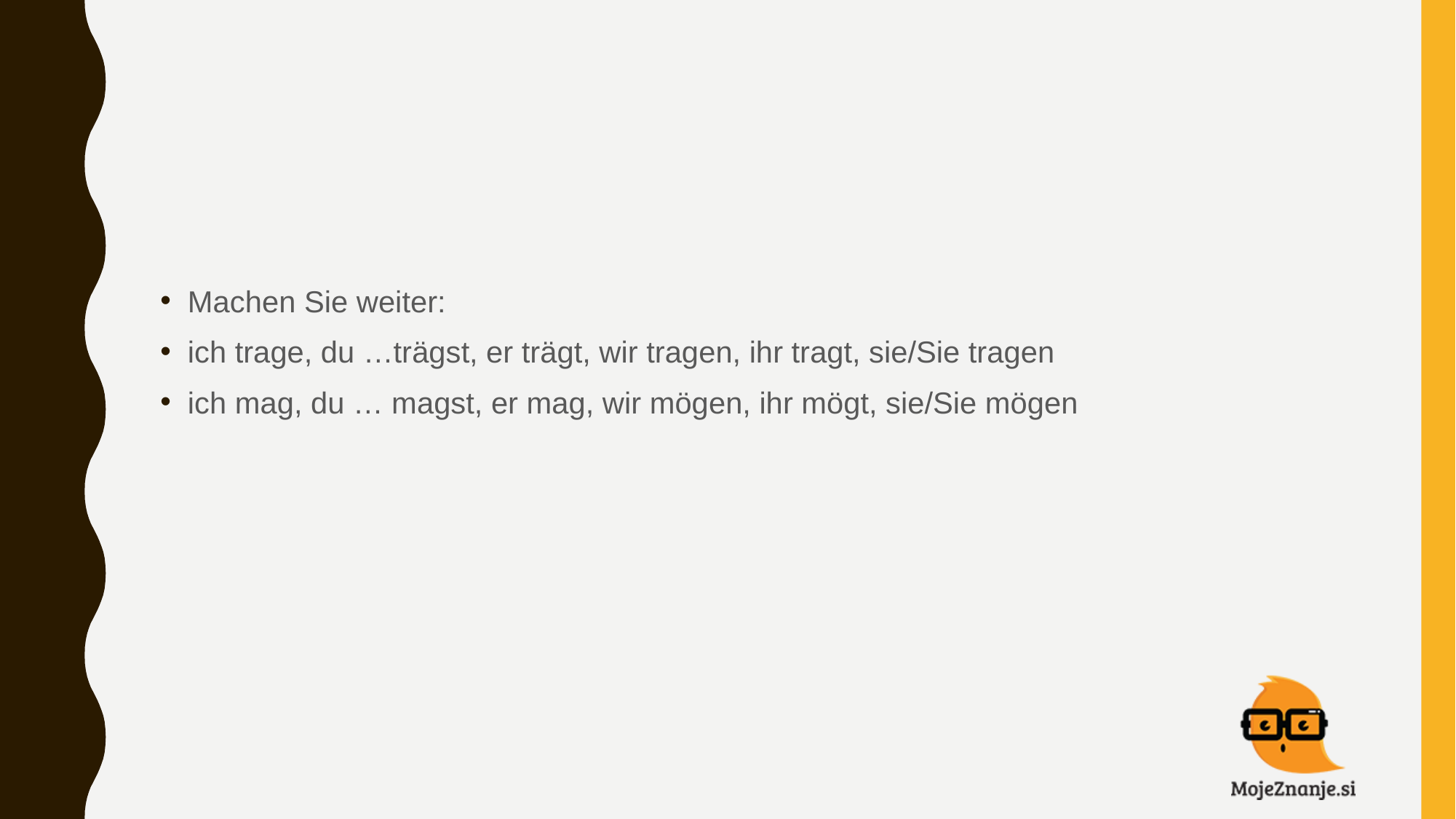

Machen Sie weiter:
ich trage, du …trägst, er trägt, wir tragen, ihr tragt, sie/Sie tragen
ich mag, du … magst, er mag, wir mögen, ihr mögt, sie/Sie mögen